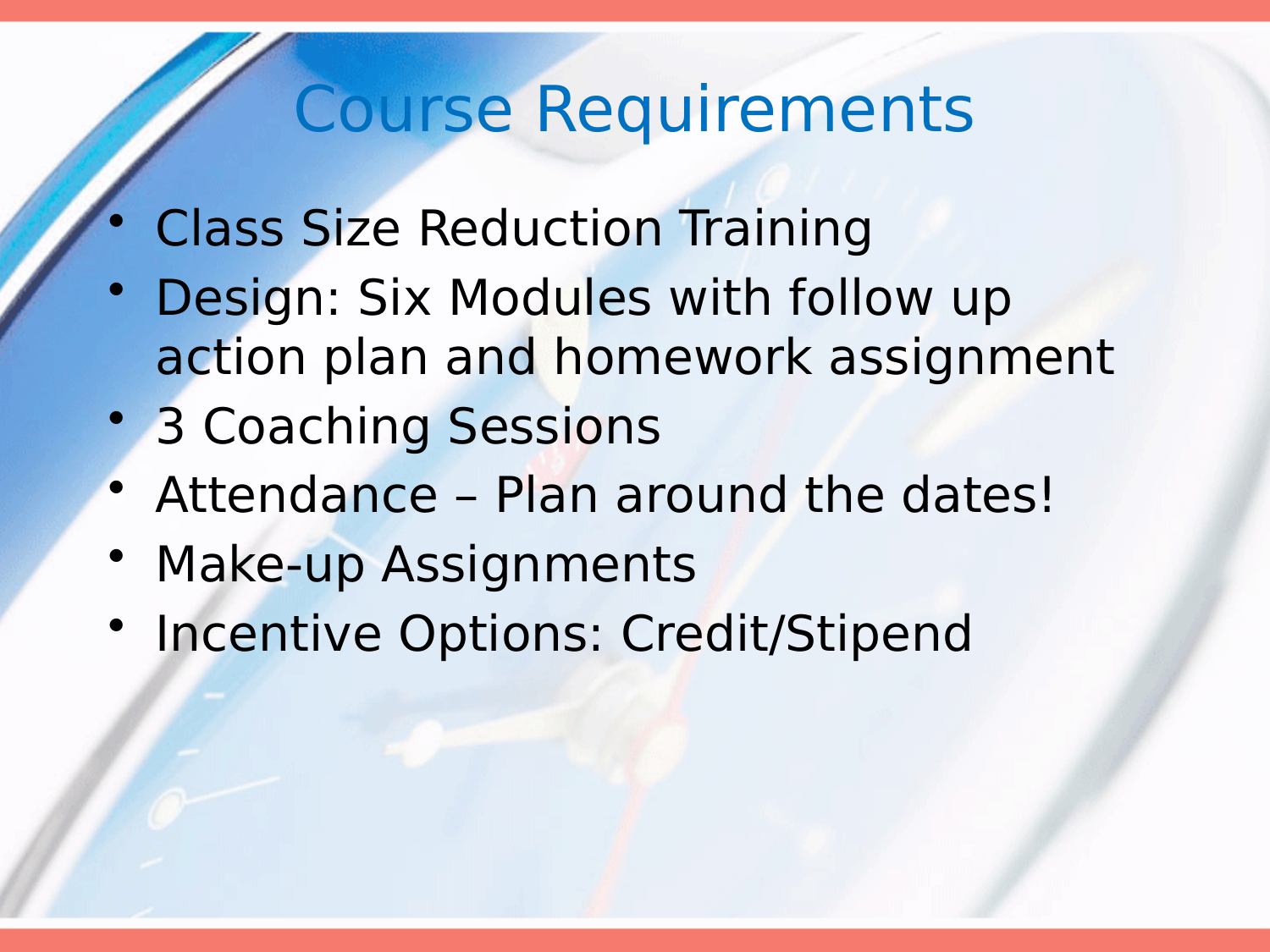

# Course Requirements
Class Size Reduction Training
Design: Six Modules with follow up           action plan and homework assignment
3 Coaching Sessions
Attendance – Plan around the dates!
Make-up Assignments
Incentive Options: Credit/Stipend